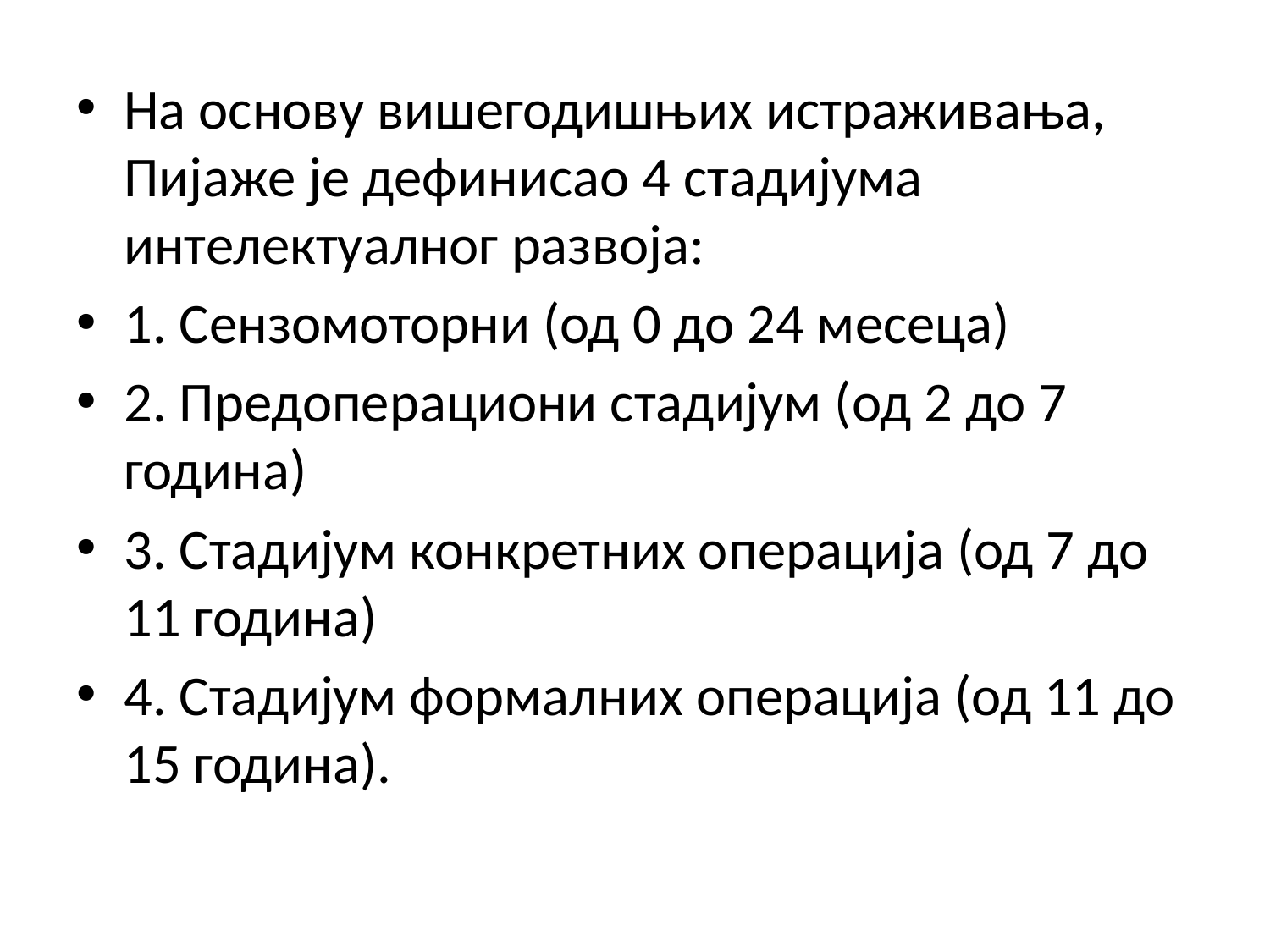

На основу вишегодишњих истраживања, Пијаже је дефинисао 4 стадијума интелектуалног развоја:
1. Сензомоторни (од 0 до 24 месеца)
2. Предоперациони стадијум (од 2 до 7 година)
3. Стадијум конкретних операција (од 7 до 11 година)
4. Стадијум формалних операција (од 11 до 15 година).